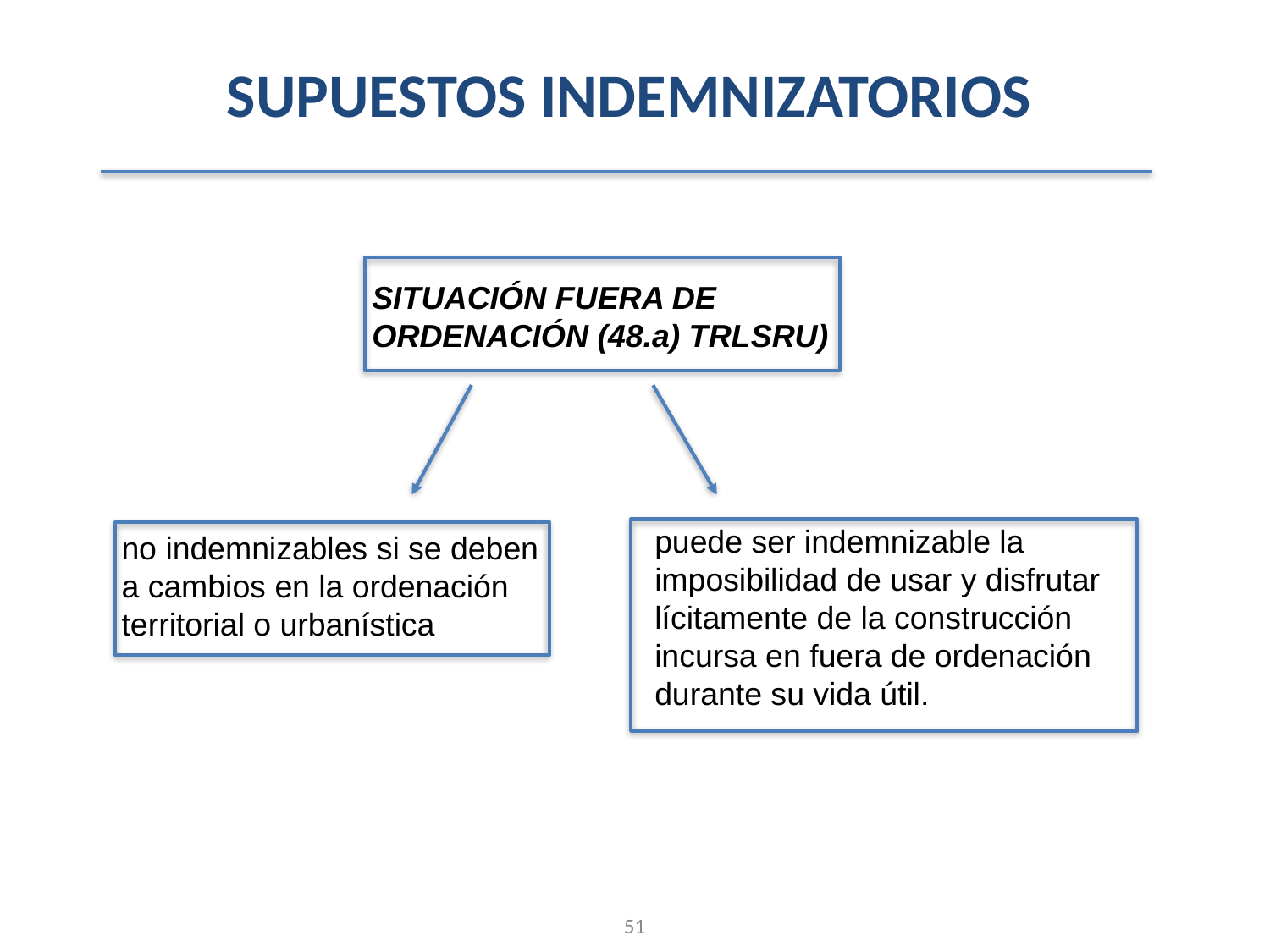

SUPUESTOS INDEMNIZATORIOS

SITUACIÓN FUERA DE ORDENACIÓN (48.a) TRLSRU)

puede ser indemnizable la imposibilidad de usar y disfrutar lícitamente de la construcción incursa en fuera de ordenación durante su vida útil.

no indemnizables si se deben a cambios en la ordenación territorial o urbanística
51